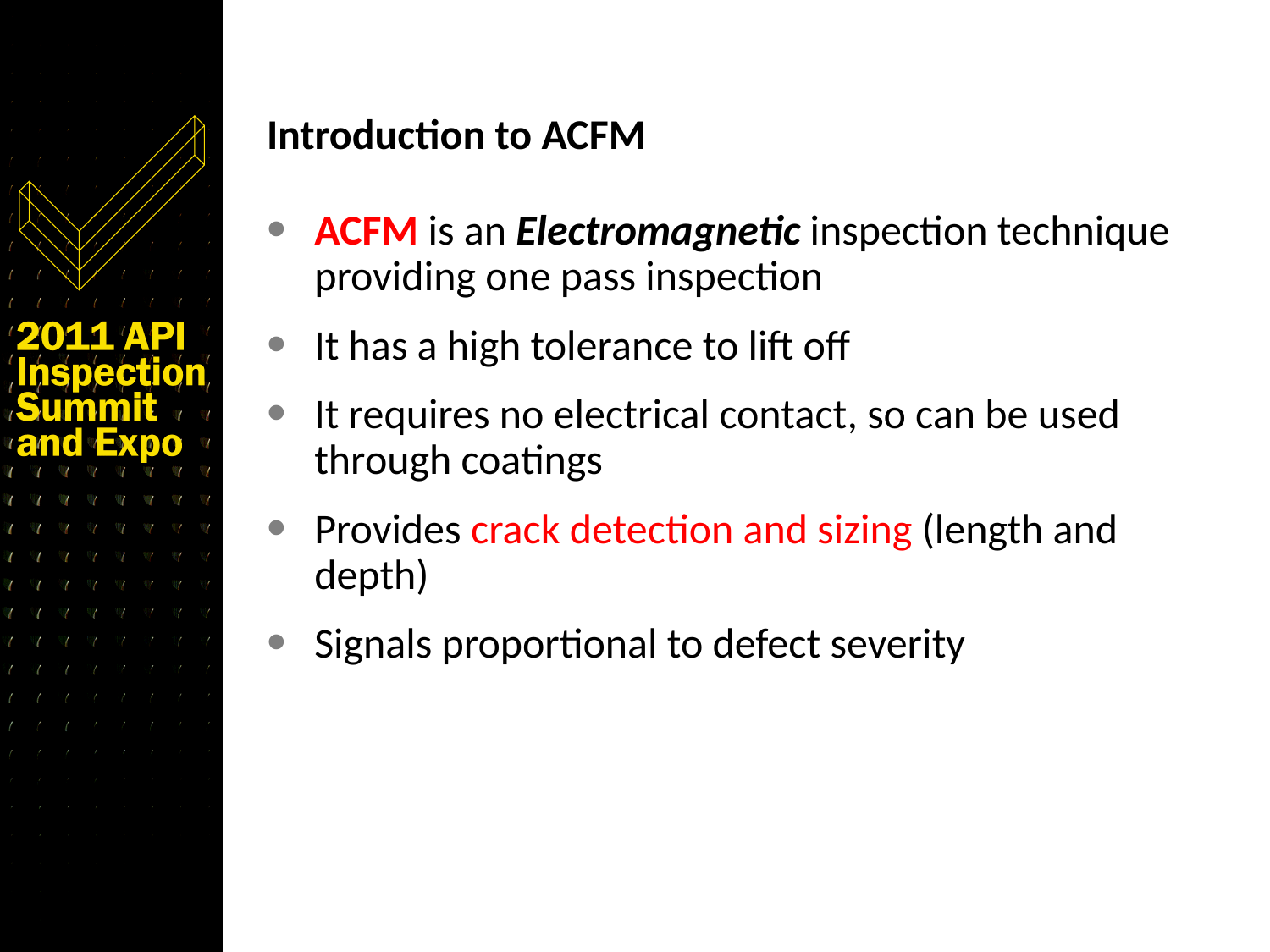

# Introduction to ACFM
ACFM is an Electromagnetic inspection technique providing one pass inspection
It has a high tolerance to lift off
It requires no electrical contact, so can be used through coatings
Provides crack detection and sizing (length and depth)
Signals proportional to defect severity